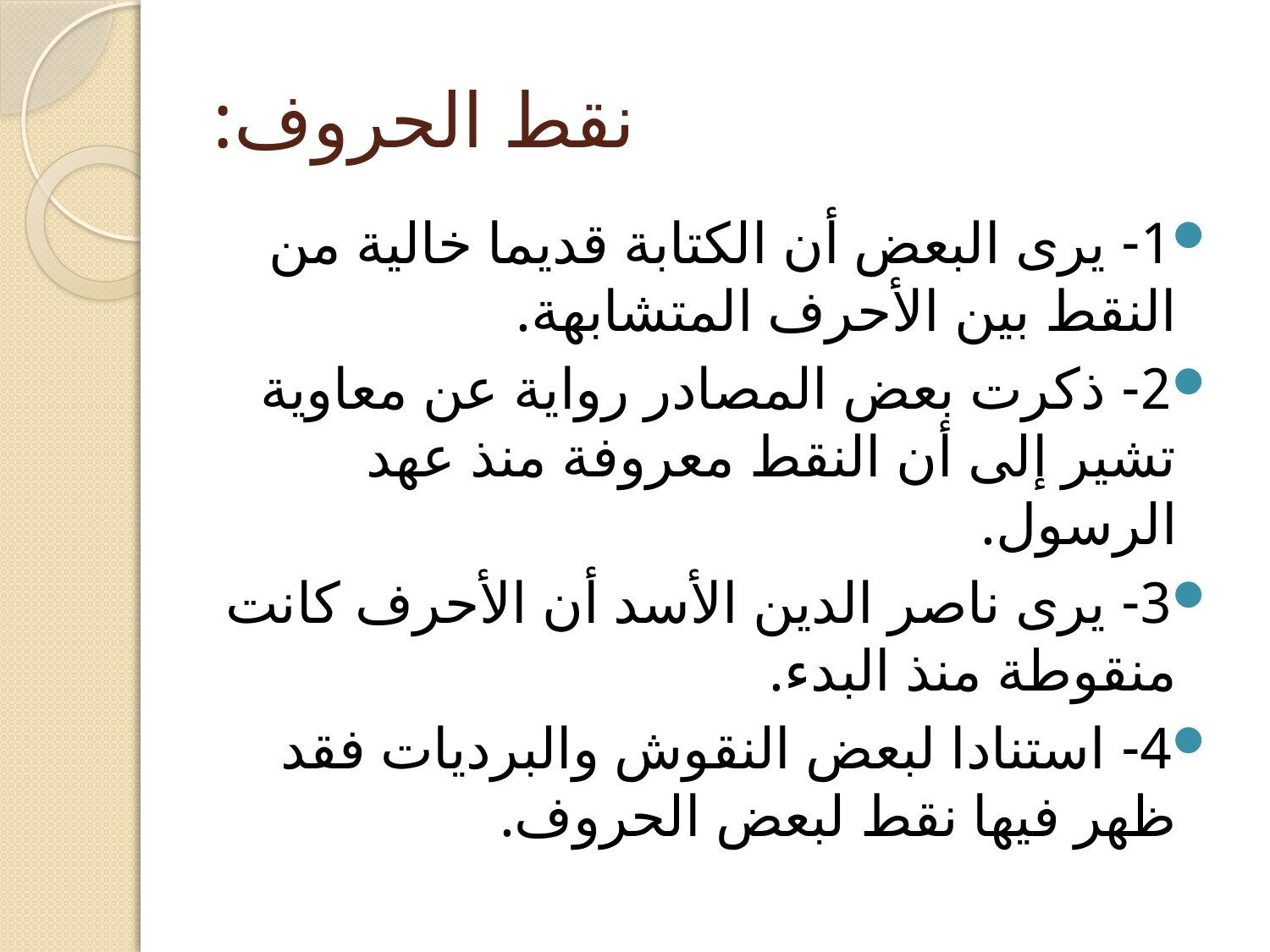

# نقط الحروف:
1- يرى البعض أن الكتابة قديما خالية من النقط بين الأحرف المتشابهة.
2- ذكرت بعض المصادر رواية عن معاوية تشير إلى أن النقط معروفة منذ عهد الرسول.
3- يرى ناصر الدين الأسد أن الأحرف كانت منقوطة منذ البدء.
4- استنادا لبعض النقوش والبرديات فقد ظهر فيها نقط لبعض الحروف.